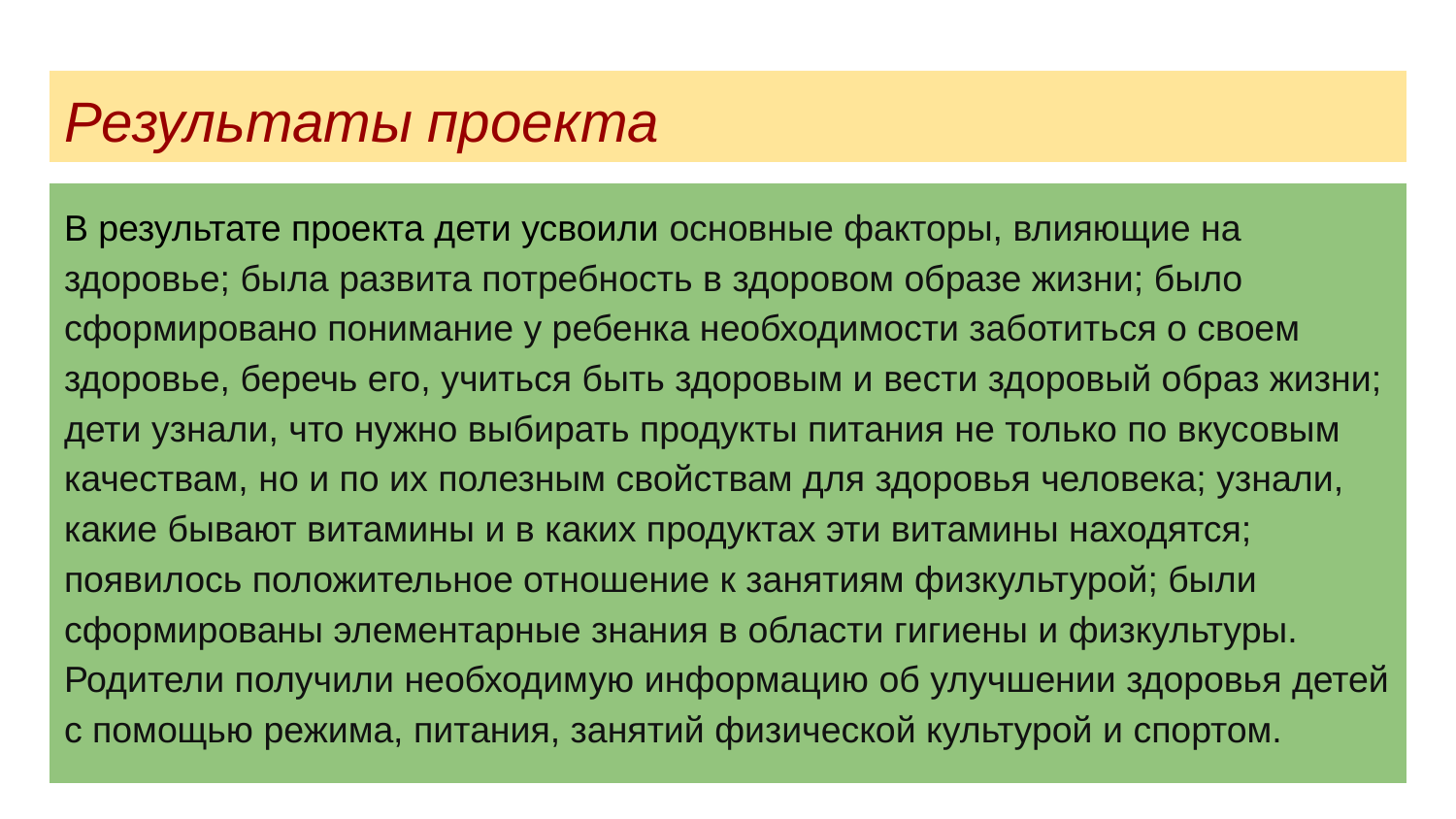

# Результаты проекта
В результате проекта дети усвоили основные факторы, влияющие на здоровье; была развита потребность в здоровом образе жизни; было сформировано понимание у ребенка необходимости заботиться о своем здоровье, беречь его, учиться быть здоровым и вести здоровый образ жизни; дети узнали, что нужно выбирать продукты питания не только по вкусовым качествам, но и по их полезным свойствам для здоровья человека; узнали, какие бывают витамины и в каких продуктах эти витамины находятся; появилось положительное отношение к занятиям физкультурой; были сформированы элементарные знания в области гигиены и физкультуры. Родители получили необходимую информацию об улучшении здоровья детей с помощью режима, питания, занятий физической культурой и спортом.